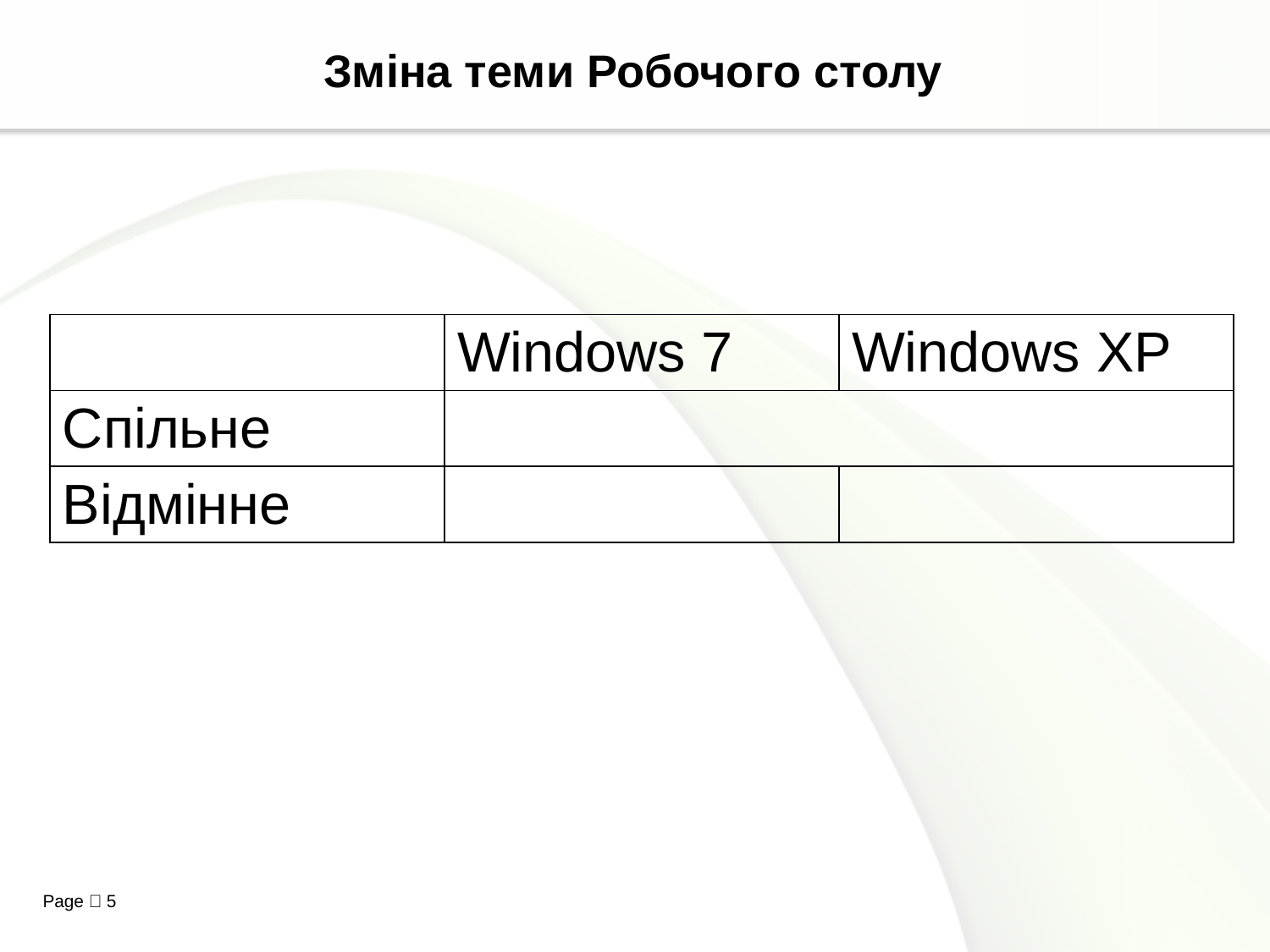

# Зміна теми Робочого столу
|  | Windows 7 | Windows ХР |
| --- | --- | --- |
| Спільне |  |  |
| Відмінне |  |  |